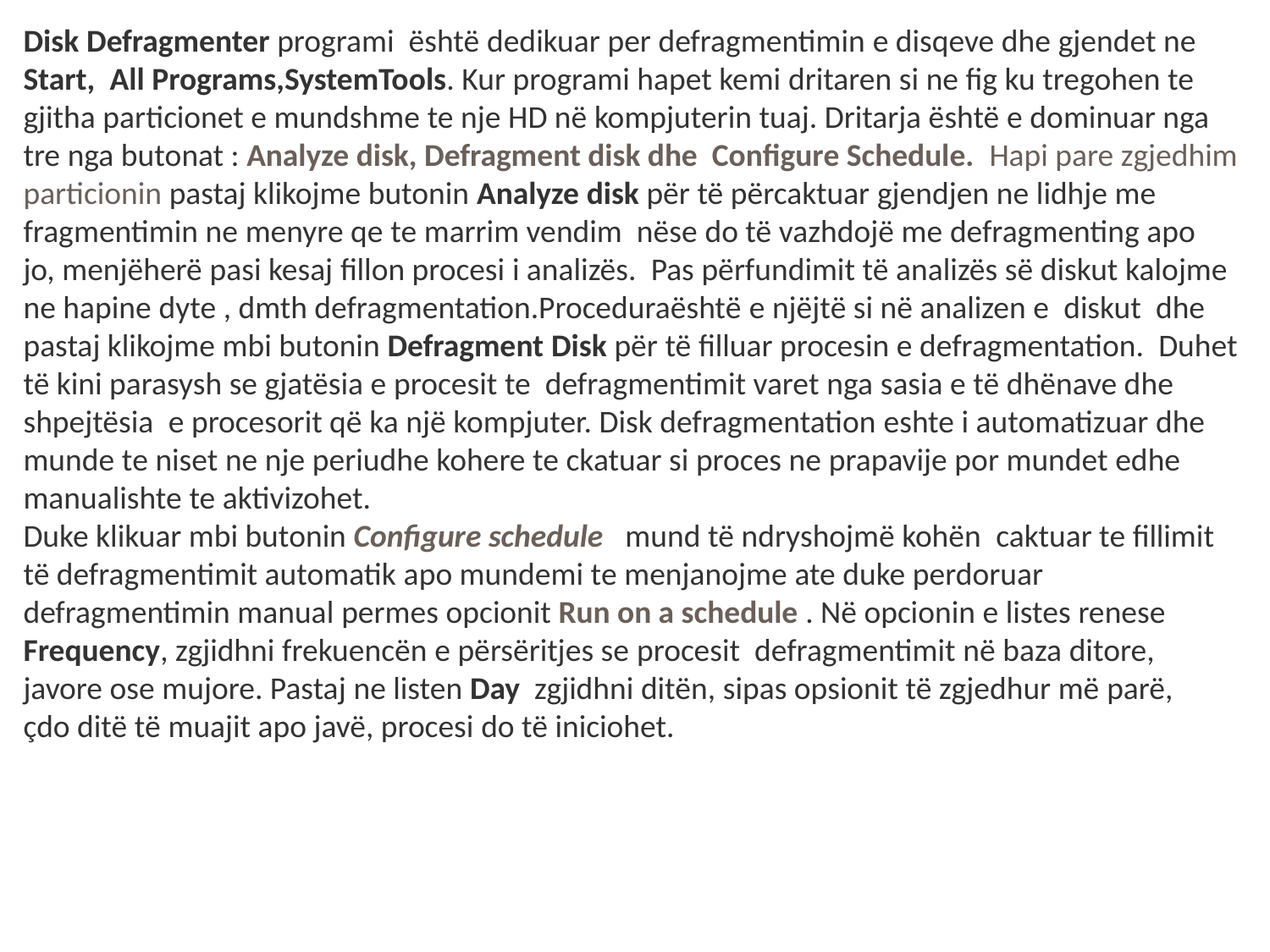

Disk Defragmenter programi  është dedikuar per defragmentimin e disqeve dhe gjendet ne Start,  All Programs,SystemTools. Kur programi hapet kemi dritaren si ne fig ku tregohen te gjitha particionet e mundshme te nje HD në kompjuterin tuaj. Dritarja është e dominuar nga tre nga butonat : Analyze disk, Defragment disk dhe  Configure Schedule.  Hapi pare zgjedhim particionin pastaj klikojme butonin Analyze disk për të përcaktuar gjendjen ne lidhje me fragmentimin ne menyre qe te marrim vendim  nëse do të vazhdojë me defragmenting apo jo, menjëherë pasi kesaj fillon procesi i analizës.  Pas përfundimit të analizës së diskut kalojme ne hapine dyte , dmth defragmentation.Proceduraështë e njëjtë si në analizen e  diskut  dhe pastaj klikojme mbi butonin Defragment Disk për të filluar procesin e defragmentation.  Duhet të kini parasysh se gjatësia e procesit te  defragmentimit varet nga sasia e të dhënave dhe shpejtësia  e procesorit që ka një kompjuter. Disk defragmentation eshte i automatizuar dhe munde te niset ne nje periudhe kohere te ckatuar si proces ne prapavije por mundet edhe manualishte te aktivizohet.
Duke klikuar mbi butonin Configure schedule   mund të ndryshojmë kohën  caktuar te fillimit  të defragmentimit automatik apo mundemi te menjanojme ate duke perdoruar defragmentimin manual permes opcionit Run on a schedule . Në opcionin e listes renese Frequency, zgjidhni frekuencën e përsëritjes se procesit  defragmentimit në baza ditore, javore ose mujore. Pastaj ne listen Day  zgjidhni ditën, sipas opsionit të zgjedhur më parë, çdo ditë të muajit apo javë, procesi do të iniciohet.